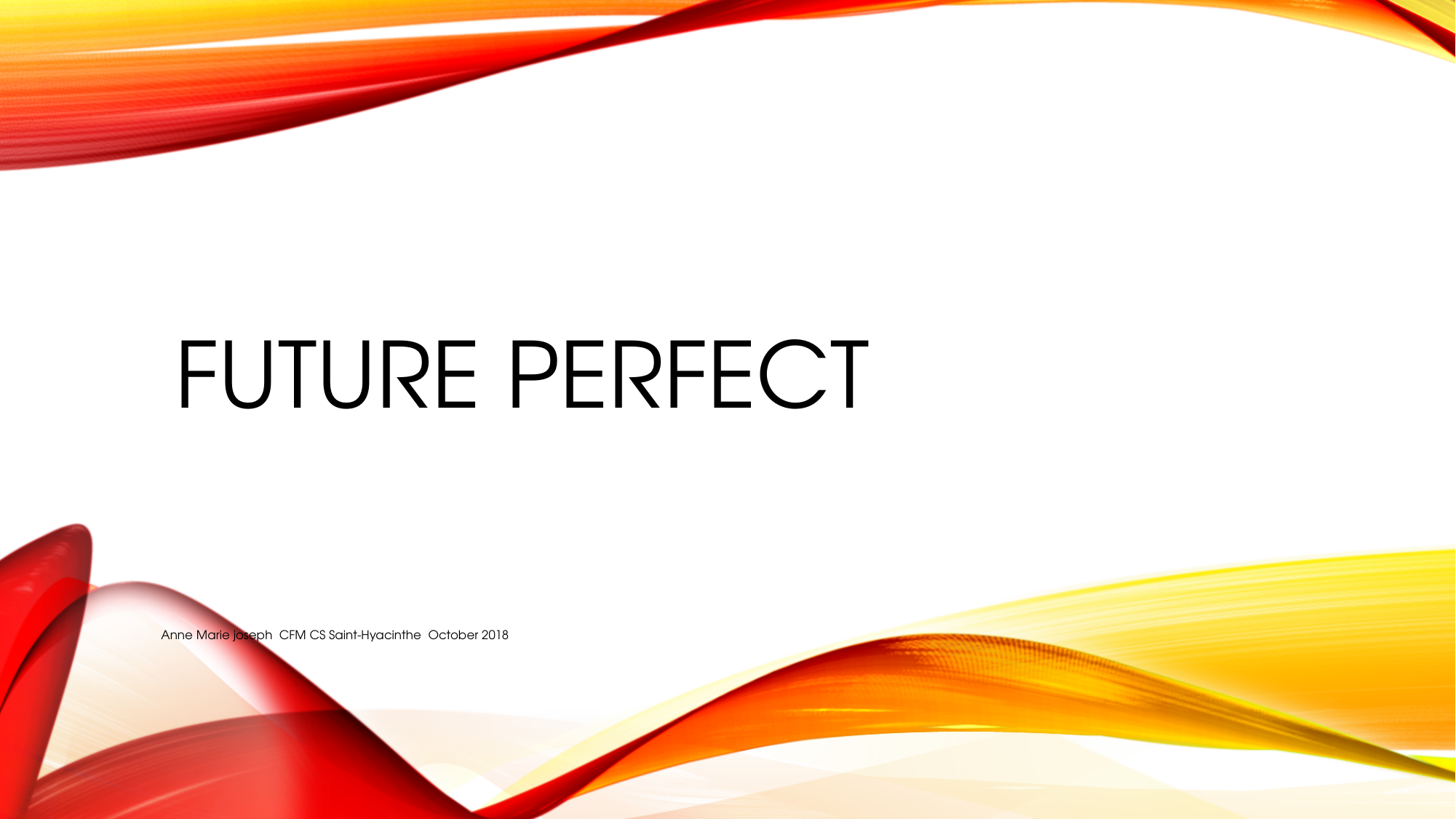

# Future perfect
Anne Marie joseph  CFM CS Saint-Hyacinthe  October 2018